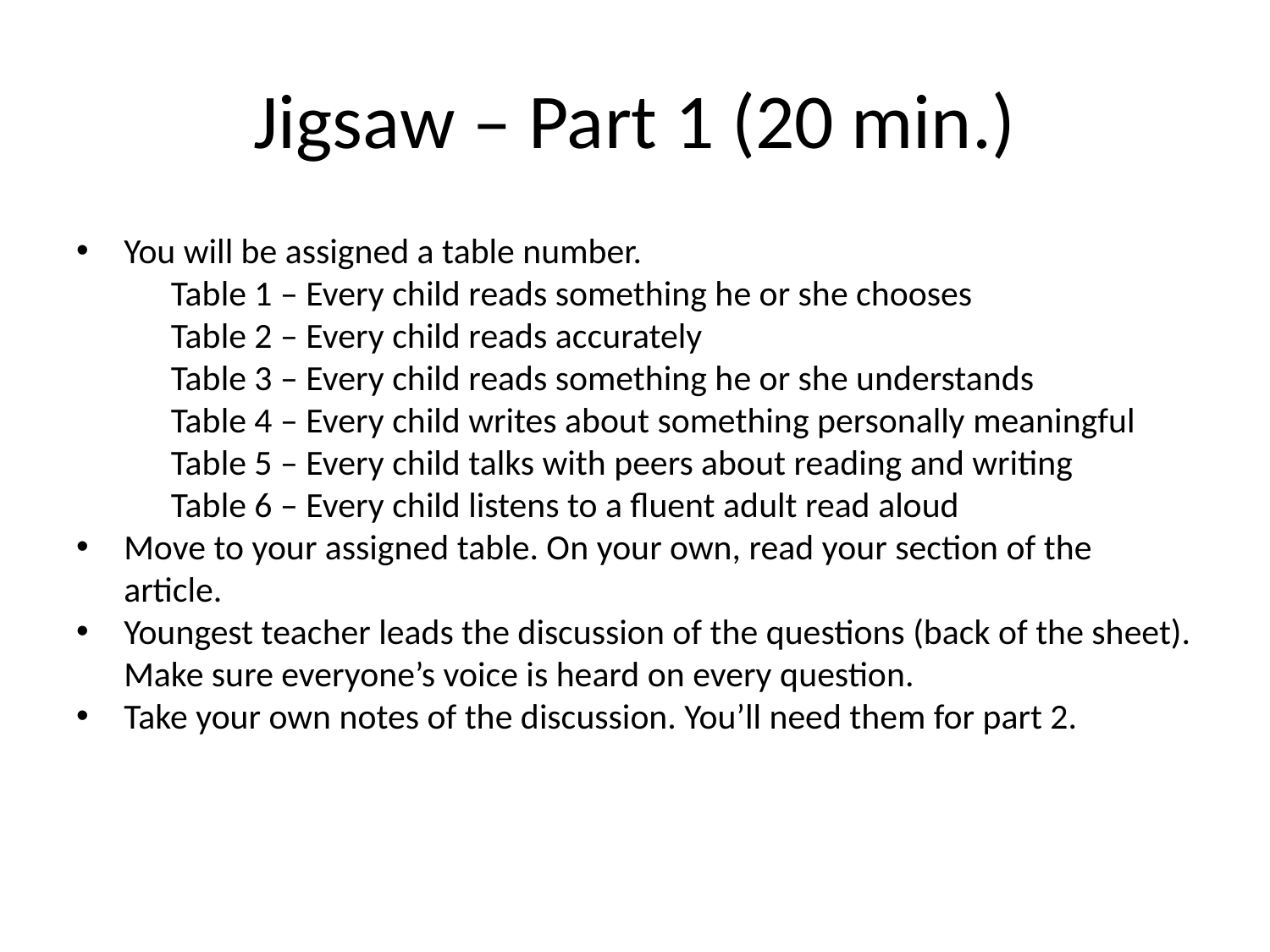

# Jigsaw – Part 1 (20 min.)
You will be assigned a table number.
Table 1 – Every child reads something he or she chooses
Table 2 – Every child reads accurately
Table 3 – Every child reads something he or she understands
Table 4 – Every child writes about something personally meaningful
Table 5 – Every child talks with peers about reading and writing
Table 6 – Every child listens to a fluent adult read aloud
Move to your assigned table. On your own, read your section of the article.
Youngest teacher leads the discussion of the questions (back of the sheet). Make sure everyone’s voice is heard on every question.
Take your own notes of the discussion. You’ll need them for part 2.